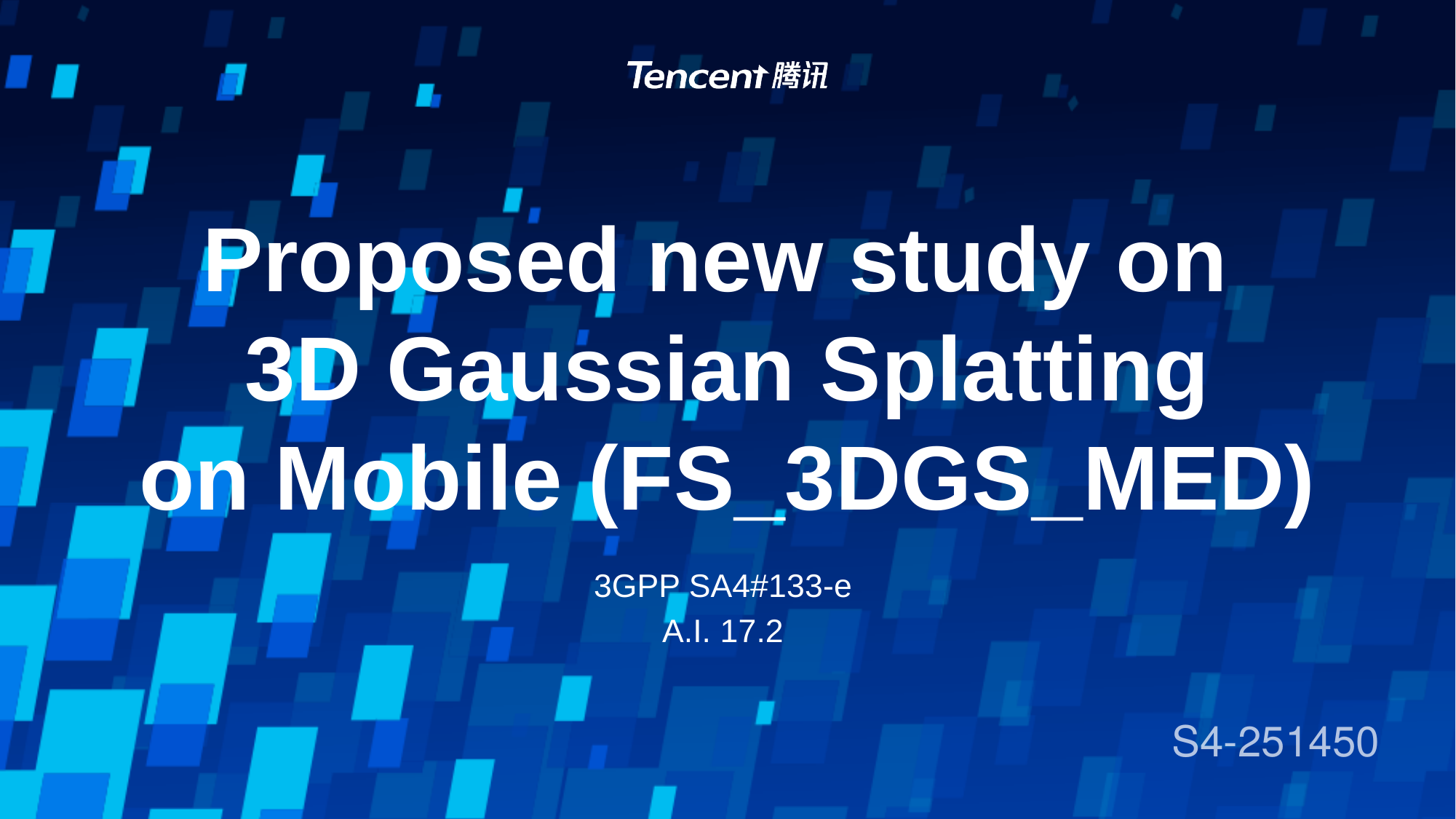

# Proposed new study on 3D Gaussian Splatting on Mobile (FS_3DGS_MED)
3GPP SA4#133-e
A.I. 17.2
S4-251450